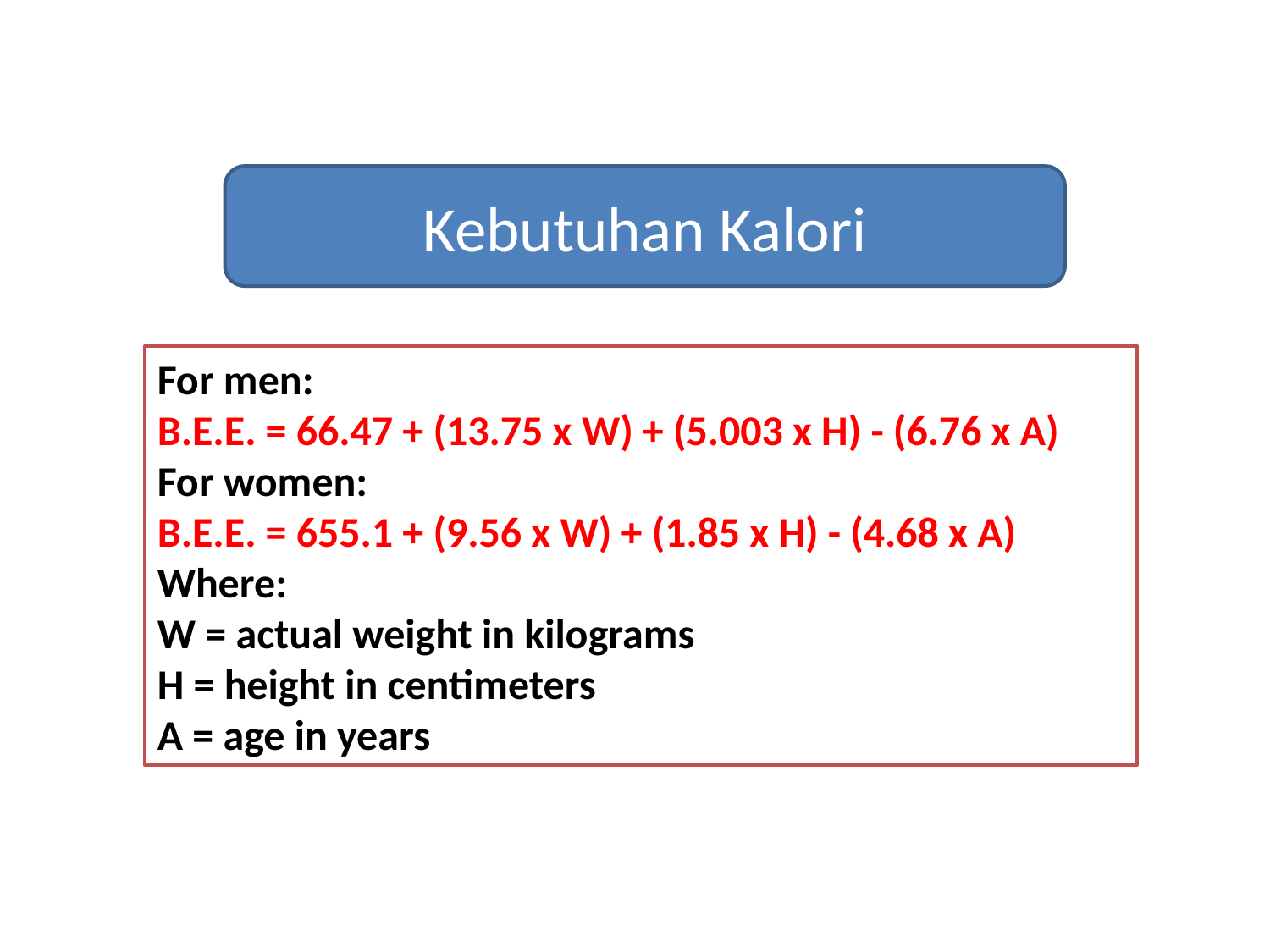

Kebutuhan Kalori
For men:
B.E.E. = 66.47 + (13.75 x W) + (5.003 x H) - (6.76 x A)
For women:
B.E.E. = 655.1 + (9.56 x W) + (1.85 x H) - (4.68 x A)
Where:
W = actual weight in kilograms
H = height in centimeters
A = age in years